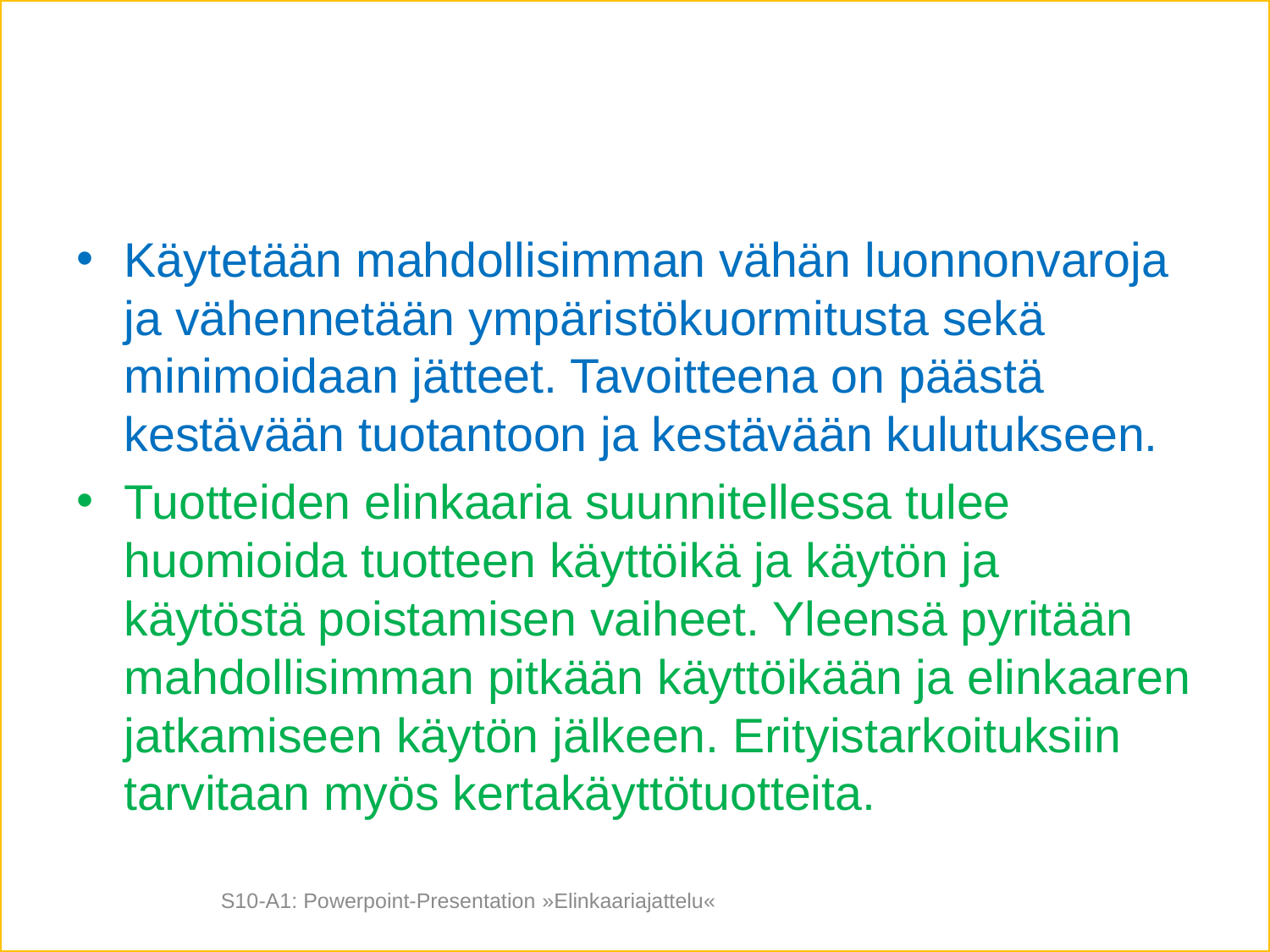

#
Käytetään mahdollisimman vähän luonnonvaroja ja vähennetään ympäristökuormitusta sekä minimoidaan jätteet. Tavoitteena on päästä kestävään tuotantoon ja kestävään kulutukseen.
Tuotteiden elinkaaria suunnitellessa tulee huomioida tuotteen käyttöikä ja käytön ja käytöstä poistamisen vaiheet. Yleensä pyritään mahdollisimman pitkään käyttöikään ja elinkaaren jatkamiseen käytön jälkeen. Erityistarkoituksiin tarvitaan myös kertakäyttötuotteita.
S10-A1: Powerpoint-Presentation »Elinkaariajattelu«